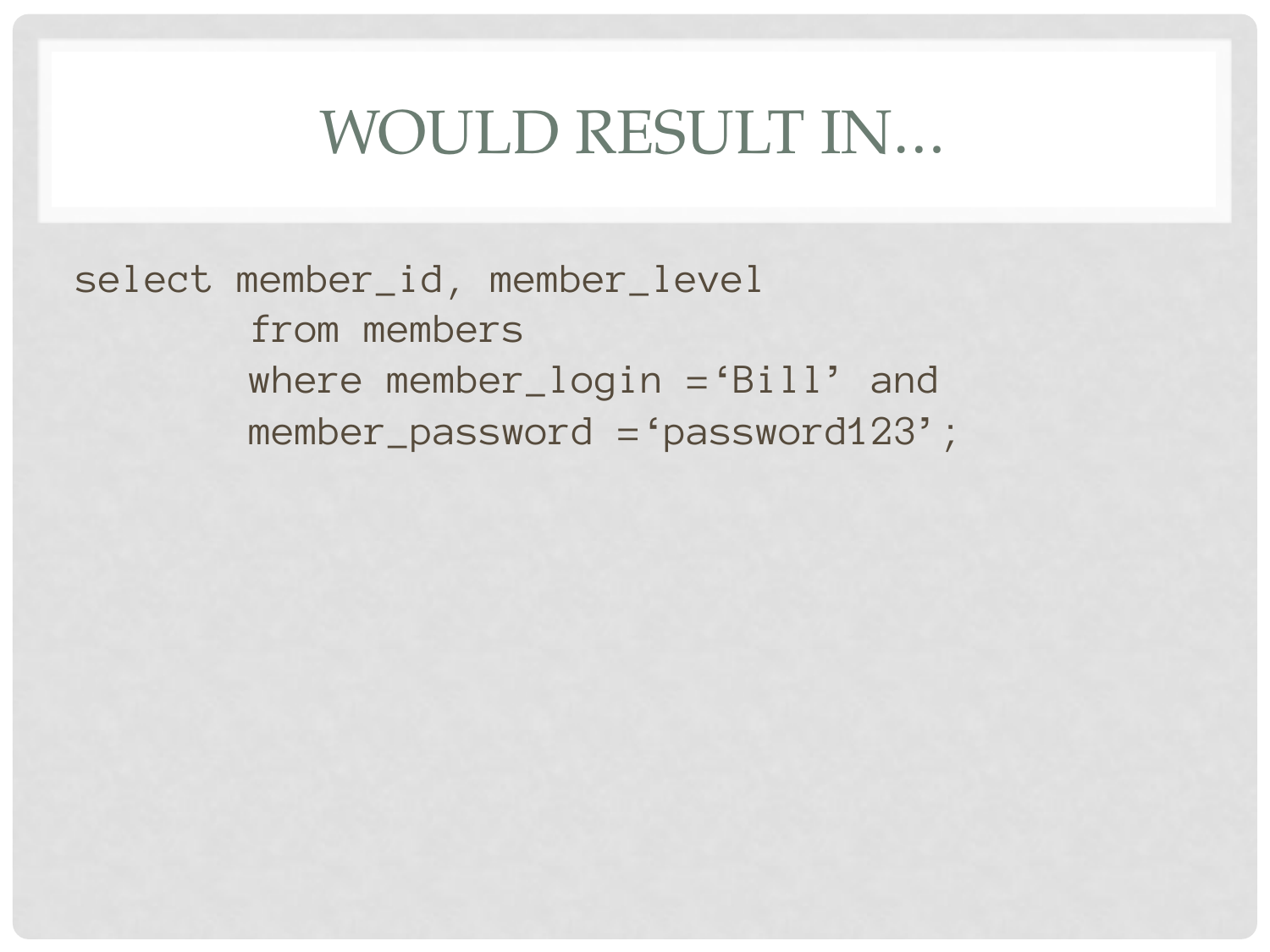

# Would result in…
select member_id, member_level
	  from members
	  where member_login =‘Bill’ and
	  member_password =‘password123’;